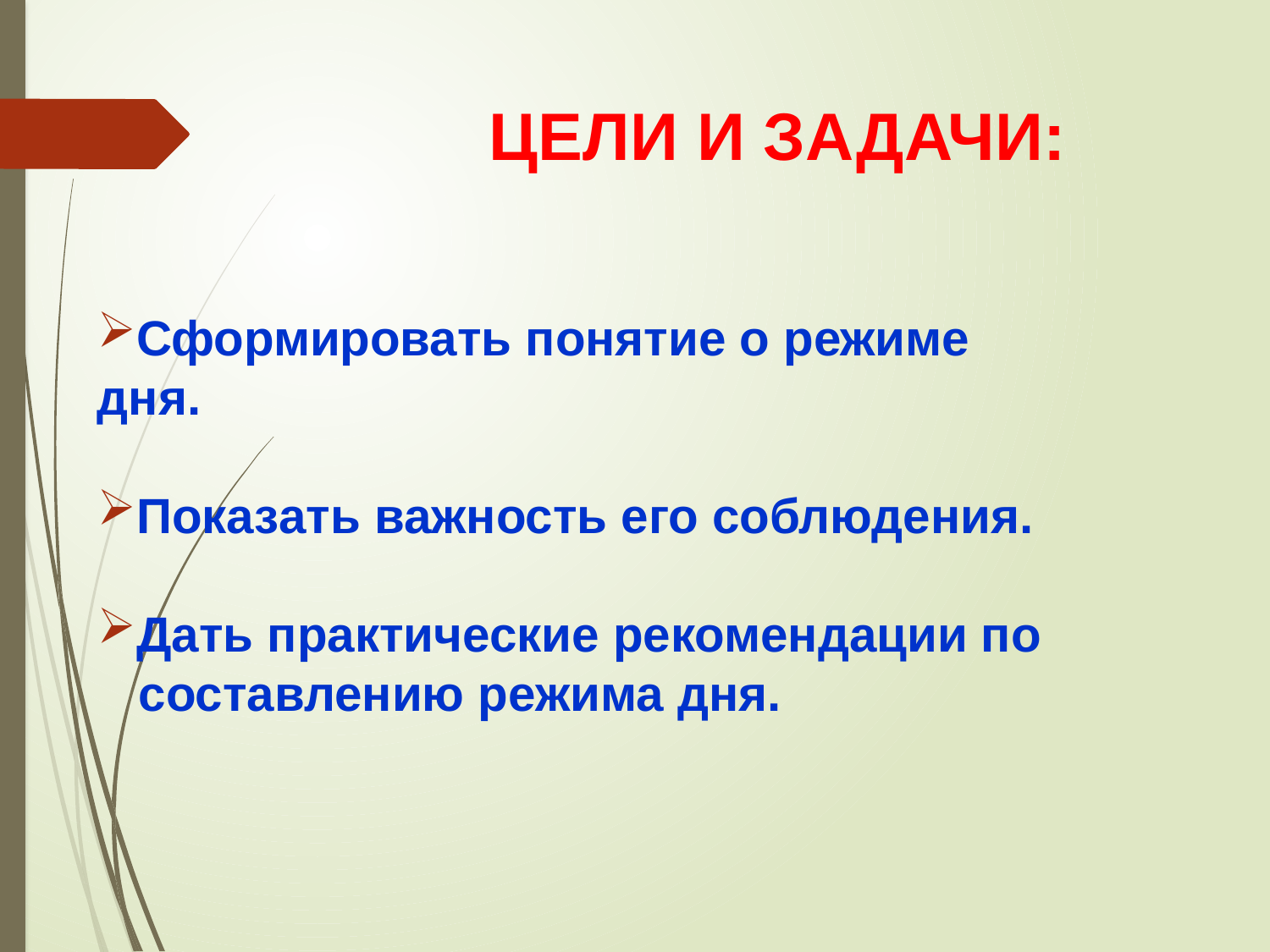

# Цели и задачи:
Сформировать понятие о режиме дня.

Показать важность его соблюдения.

Дать практические рекомендации по      составлению режима дня.